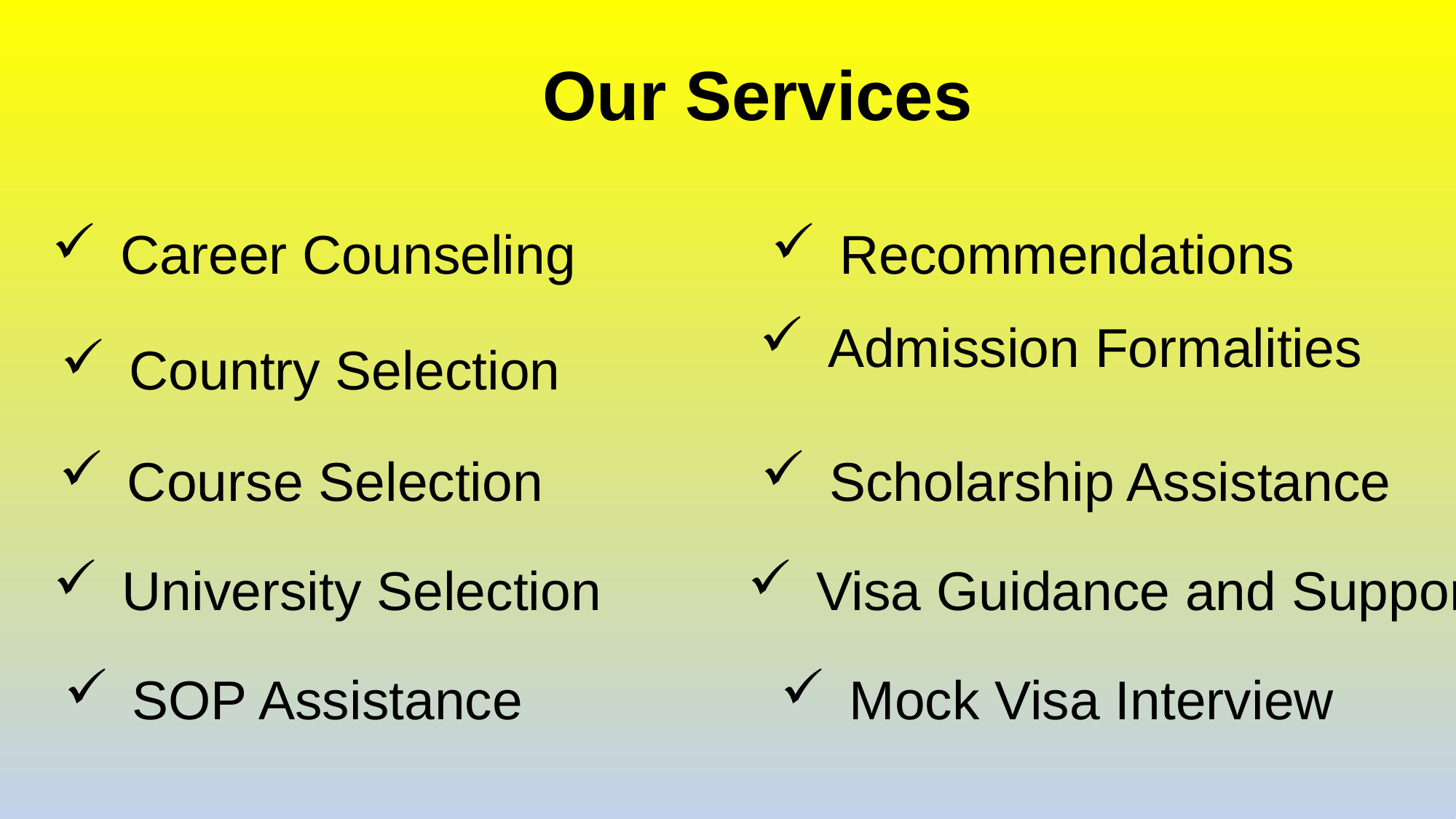

Our Services
Career Counseling
Recommendations
Admission Formalities
Country Selection
Scholarship Assistance
Course Selection
University Selection
Visa Guidance and Support
SOP Assistance
Mock Visa Interview